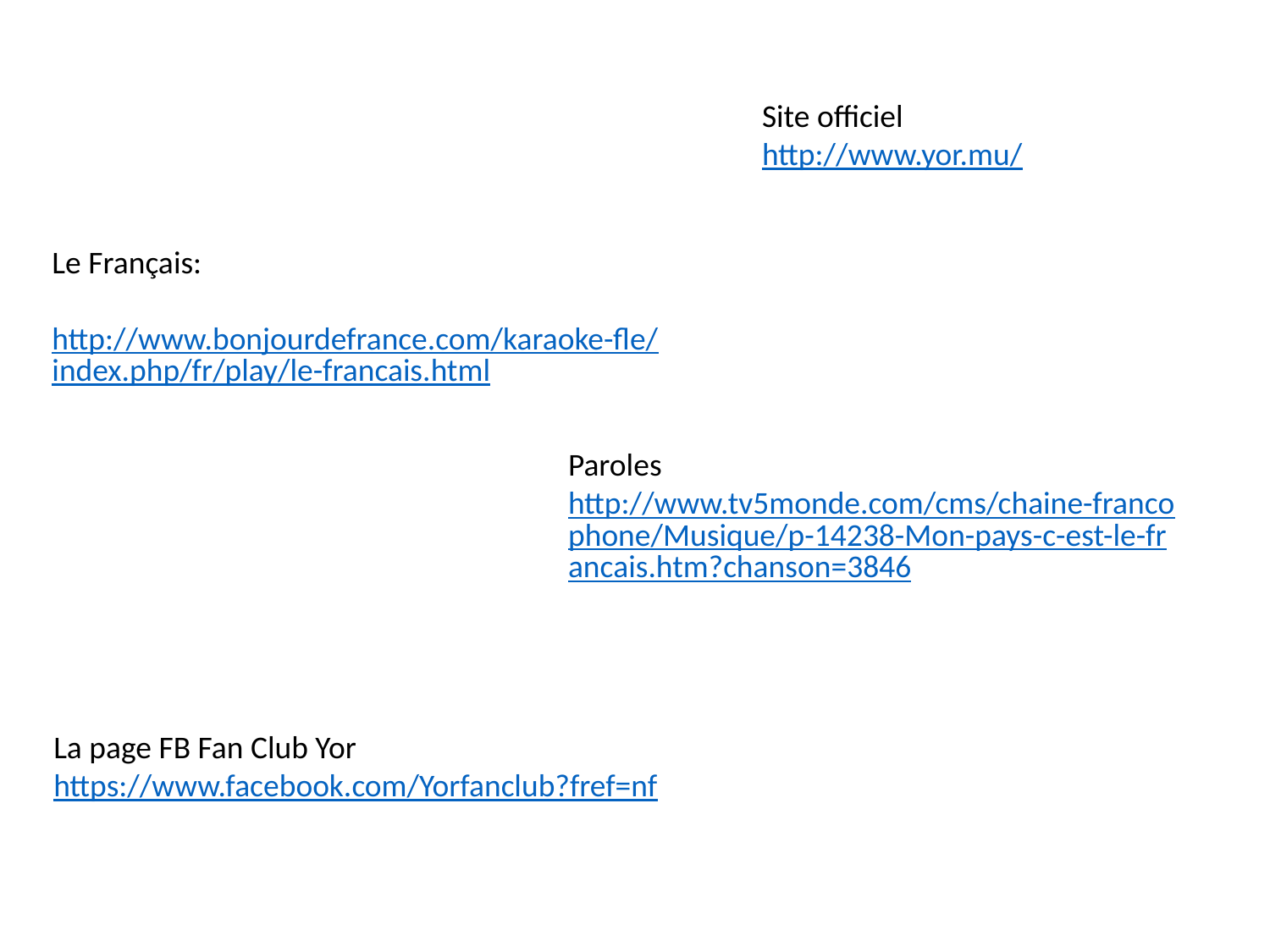

Site officiel
http://www.yor.mu/

Le Français:

http://www.bonjourdefrance.com/karaoke-fle/index.php/fr/play/le-francais.html

Paroles
http://www.tv5monde.com/cms/chaine-francophone/Musique/p-14238-Mon-pays-c-est-le-francais.htm?chanson=3846

La page FB Fan Club Yor
https://www.facebook.com/Yorfanclub?fref=nf